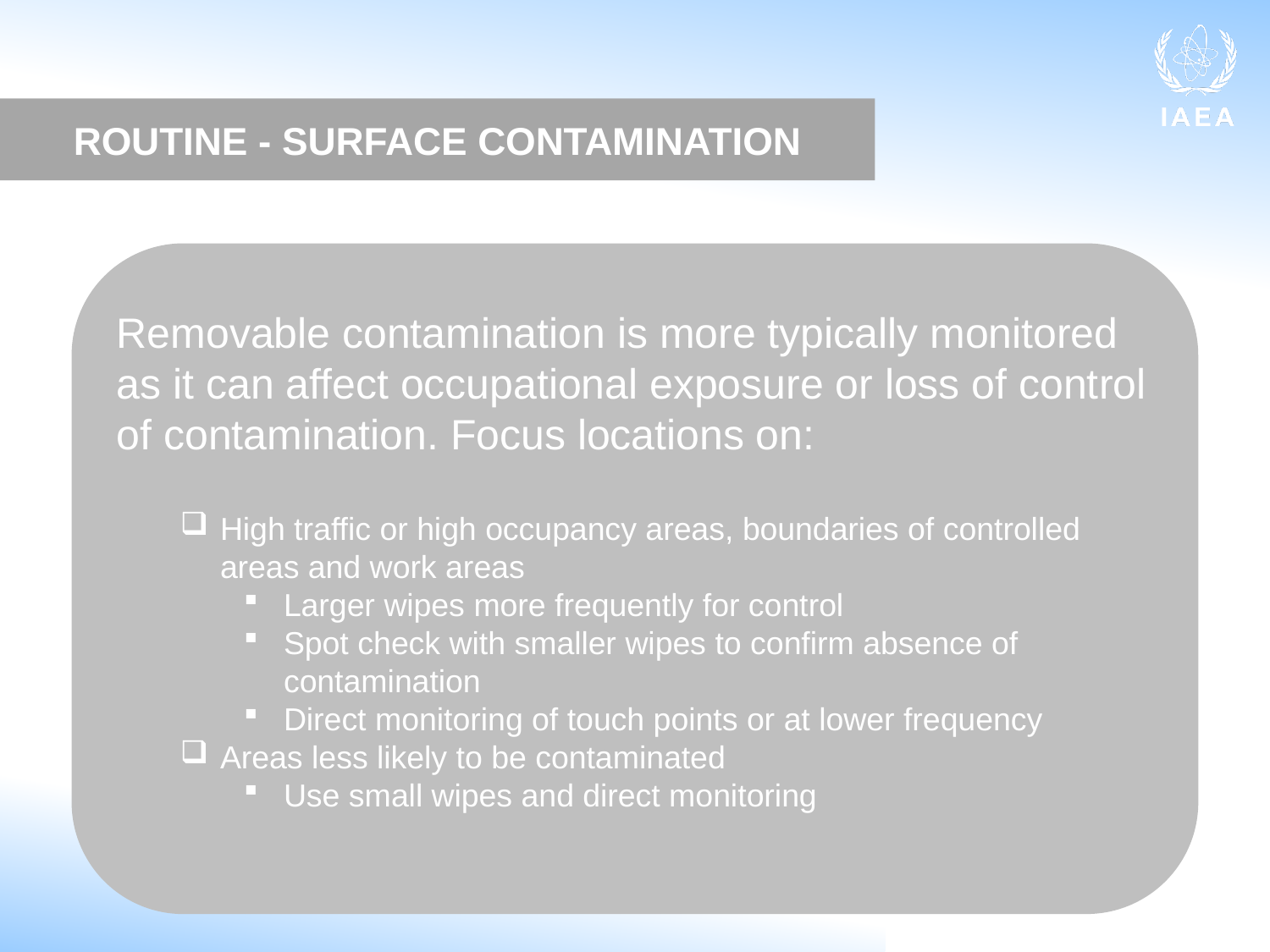

ROUTINE - SURFACE CONTAMINATION
Removable contamination is more typically monitored as it can affect occupational exposure or loss of control of contamination. Focus locations on:

High traffic or high occupancy areas, boundaries of controlled areas and work areas
Larger wipes more frequently for control
Spot check with smaller wipes to confirm absence of contamination
Direct monitoring of touch points or at lower frequency
Areas less likely to be contaminated
Use small wipes and direct monitoring